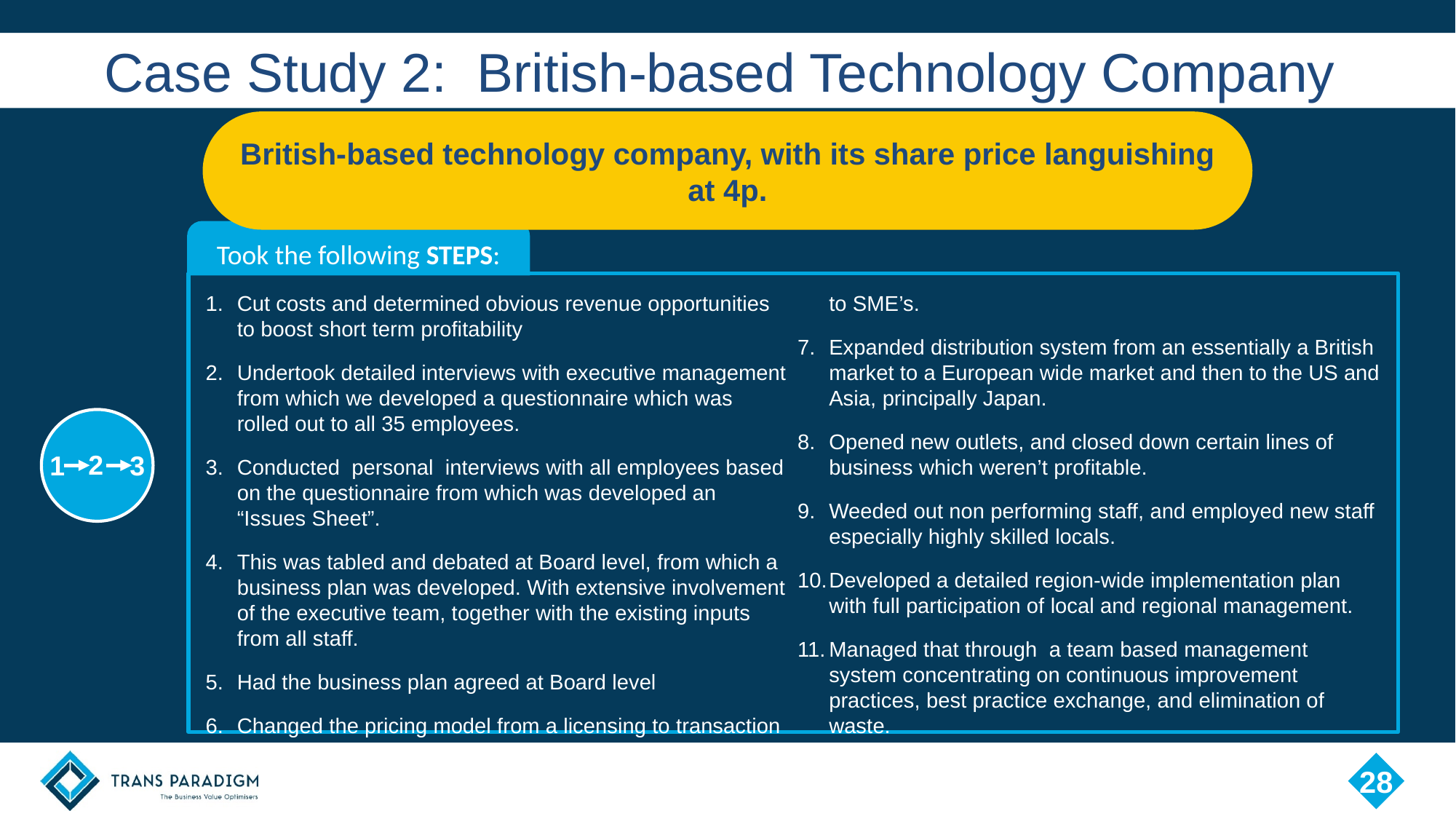

# Case Study 2:  British-based Technology Company
British-based technology company, with its share price languishing at 4p.
Took the following STEPS:
Cut costs and determined obvious revenue opportunities to boost short term profitability
Undertook detailed interviews with executive management from which we developed a questionnaire which was rolled out to all 35 employees.
Conducted  personal  interviews with all employees based on the questionnaire from which was developed an “Issues Sheet”.
This was tabled and debated at Board level, from which a business plan was developed. With extensive involvement of the executive team, together with the existing inputs from all staff.
Had the business plan agreed at Board level
Changed the pricing model from a licensing to transaction model, and changed targeting away from large corporates to SME’s.
Expanded distribution system from an essentially a British market to a European wide market and then to the US and Asia, principally Japan.
Opened new outlets, and closed down certain lines of business which weren’t profitable.
Weeded out non performing staff, and employed new staff especially highly skilled locals.
Developed a detailed region-wide implementation plan  with full participation of local and regional management.
Managed that through  a team based management system concentrating on continuous improvement practices, best practice exchange, and elimination of waste.

2
3
1